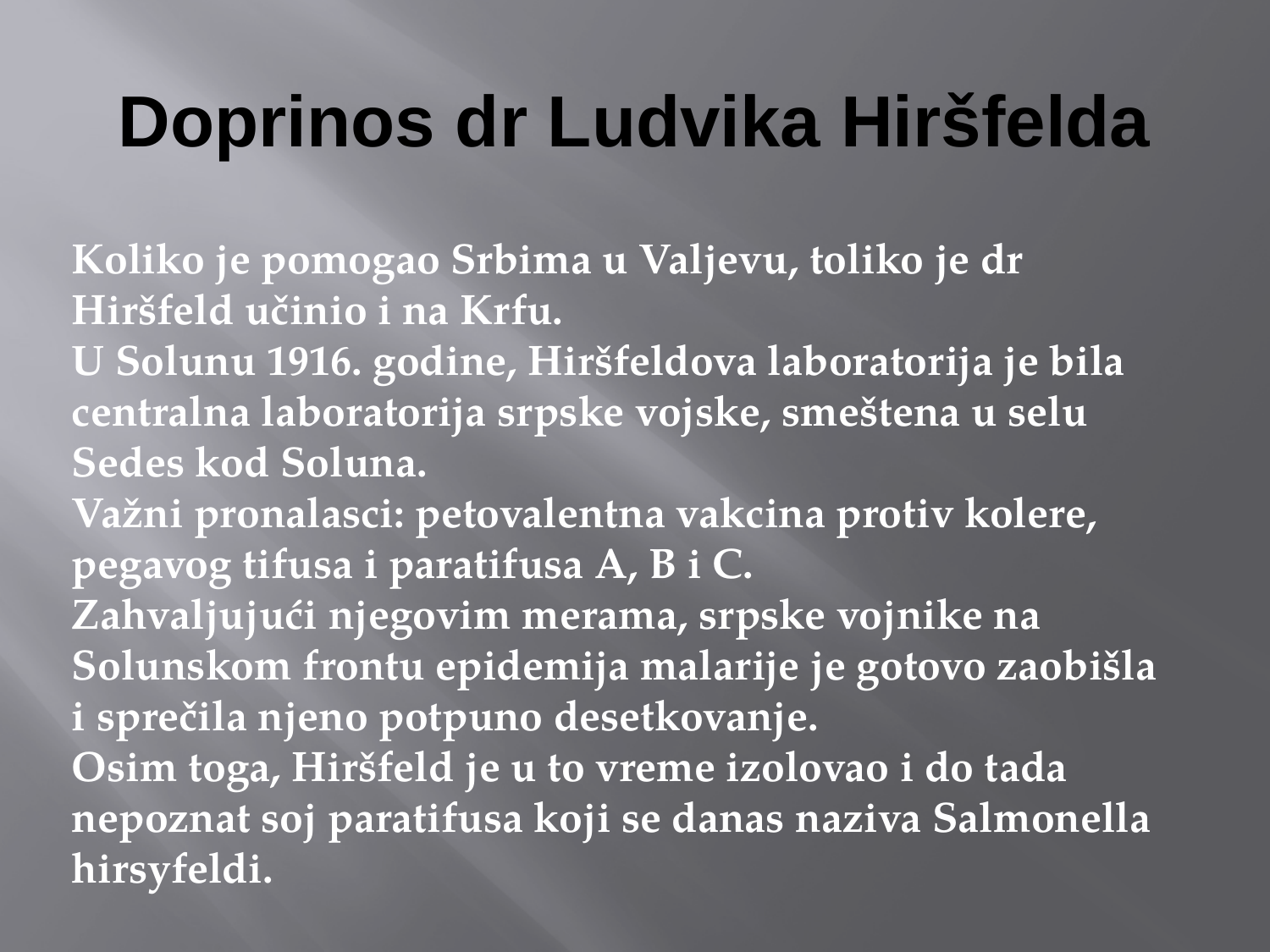

# Doprinos dr Ludvika Hiršfelda
Koliko je pomogao Srbima u Valjevu, toliko je dr Hiršfeld učinio i na Krfu.
U Solunu 1916. godine, Hiršfeldova laboratorija je bila centralna laboratorija srpske vojske, smeštena u selu Sedes kod Soluna.
Važni pronalasci: petovalentna vakcina protiv kolere, pegavog tifusa i paratifusa A, B i C.
Zahvaljujući njegovim merama, srpske vojnike na Solunskom frontu epidemija malarije je gotovo zaobišla i sprečila njeno potpuno desetkovanje.
Osim toga, Hiršfeld je u to vreme izolovao i do tada nepoznat soj paratifusa koji se danas naziva Salmonella hirsyfeldi.